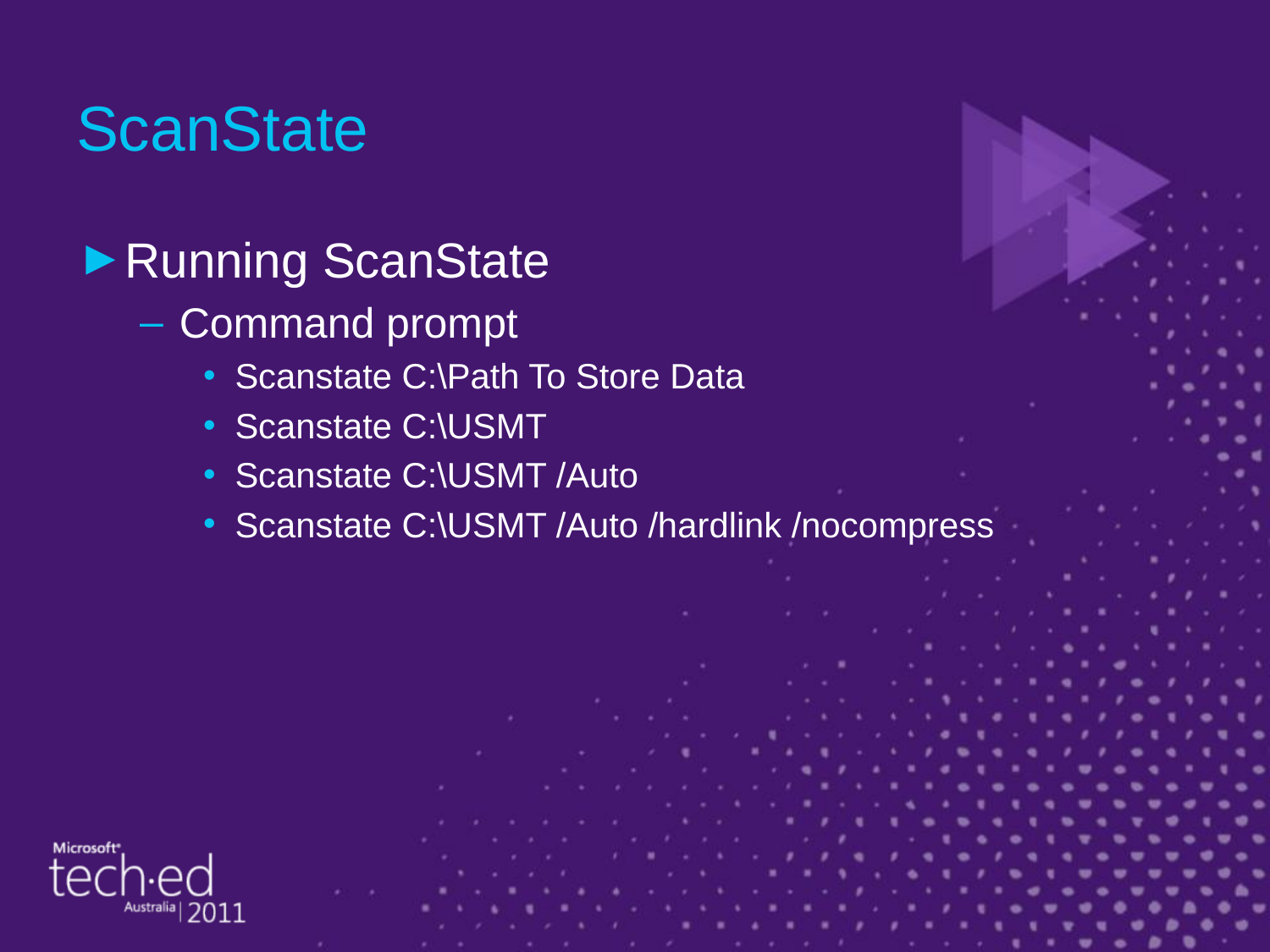

# ScanState
Running ScanState
Command prompt
Scanstate C:\Path To Store Data
Scanstate C:\USMT
Scanstate C:\USMT /Auto
Scanstate C:\USMT /Auto /hardlink /nocompress